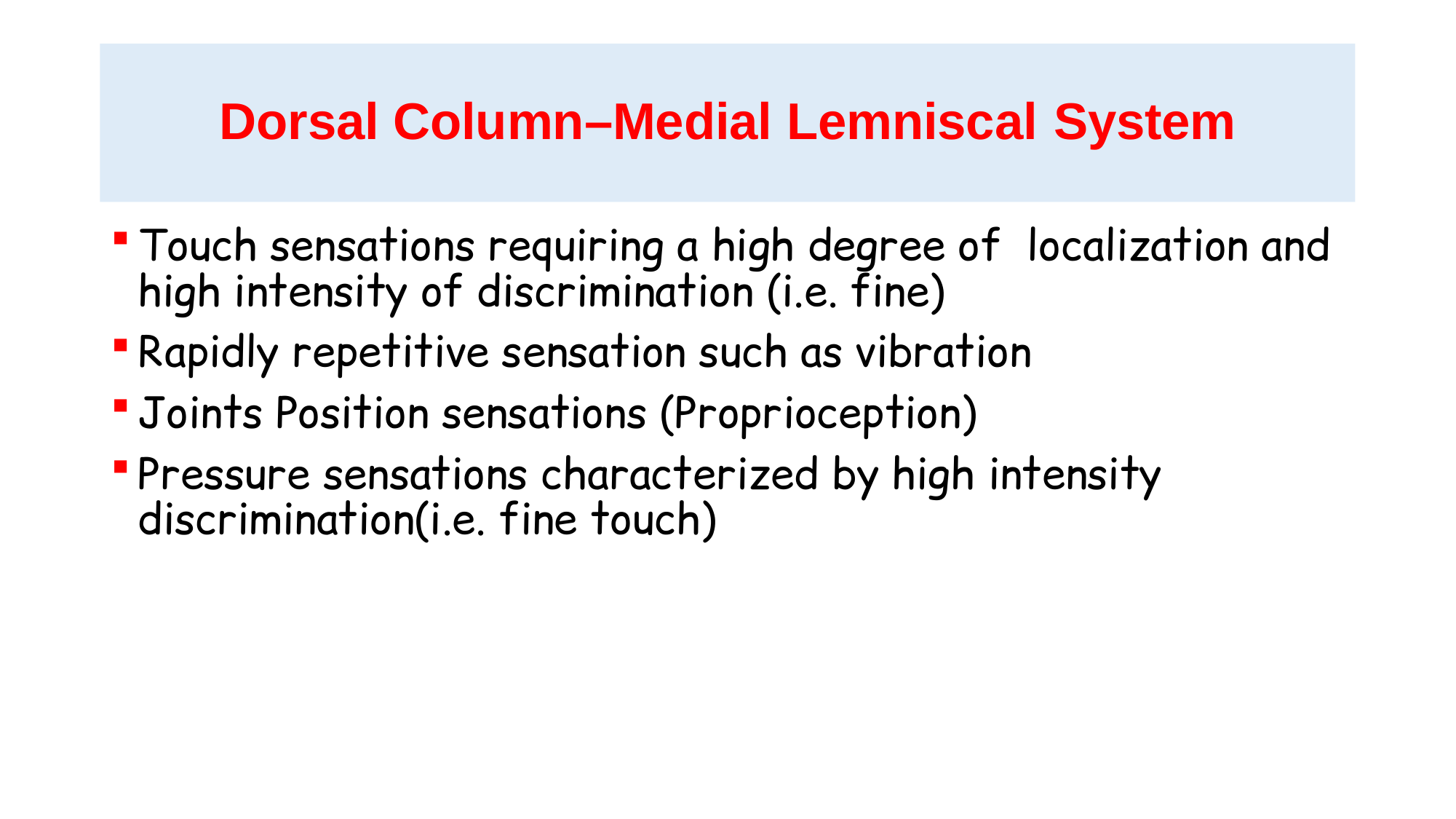

# Dorsal Column–Medial Lemniscal System
Touch sensations requiring a high degree of  localization and high intensity of discrimination (i.e. fine)
Rapidly repetitive sensation such as vibration
Joints Position sensations (Proprioception)
Pressure sensations characterized by high intensity discrimination(i.e. fine touch)